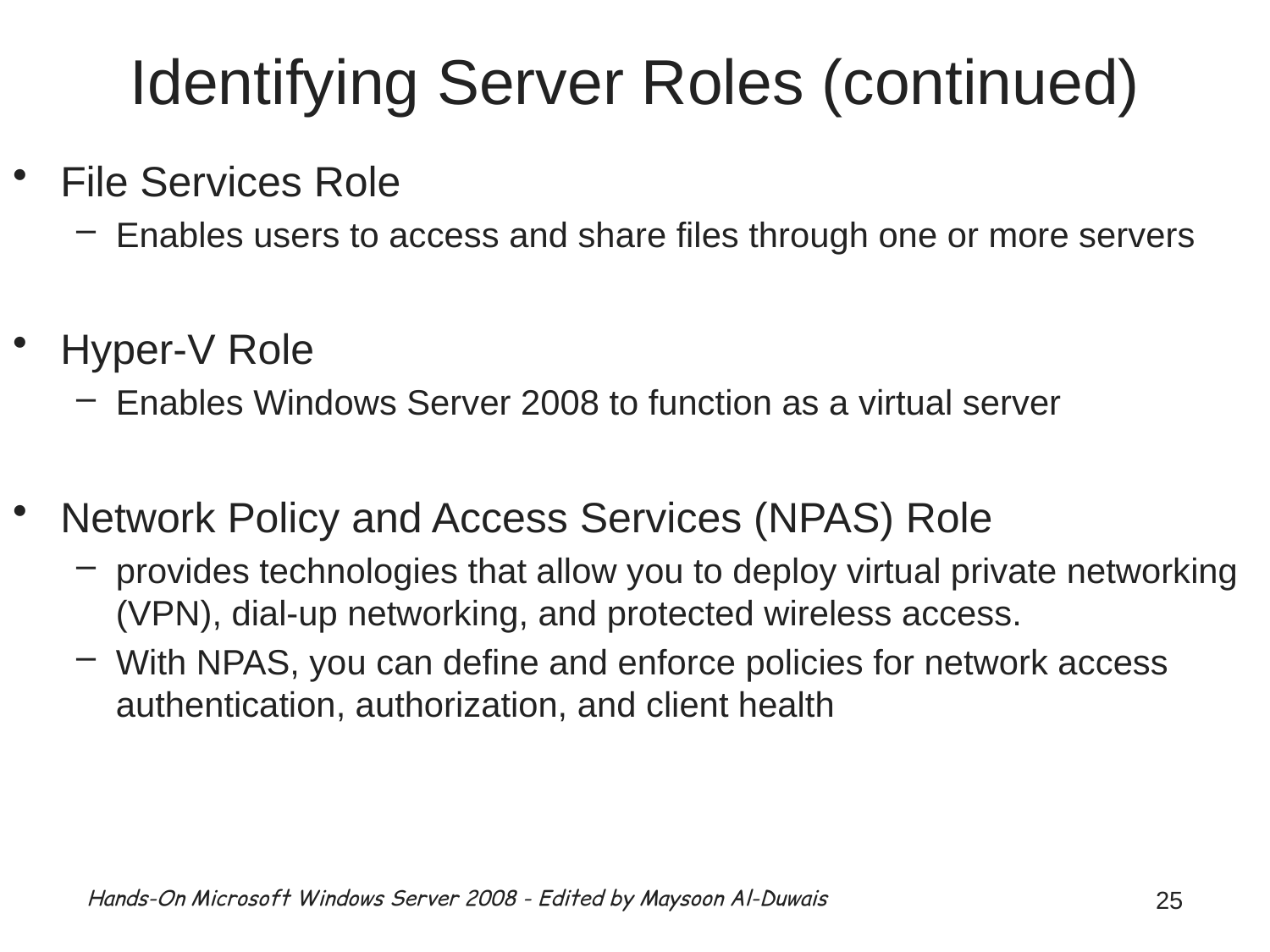

# Identifying Server Roles (continued)
File Services Role
Enables users to access and share files through one or more servers

Hyper-V Role
Enables Windows Server 2008 to function as a virtual server

Network Policy and Access Services (NPAS) Role
provides technologies that allow you to deploy virtual private networking (VPN), dial-up networking, and protected wireless access.
With NPAS, you can define and enforce policies for network access authentication, authorization, and client health
Hands-On Microsoft Windows Server 2008 - Edited by Maysoon Al-Duwais
25